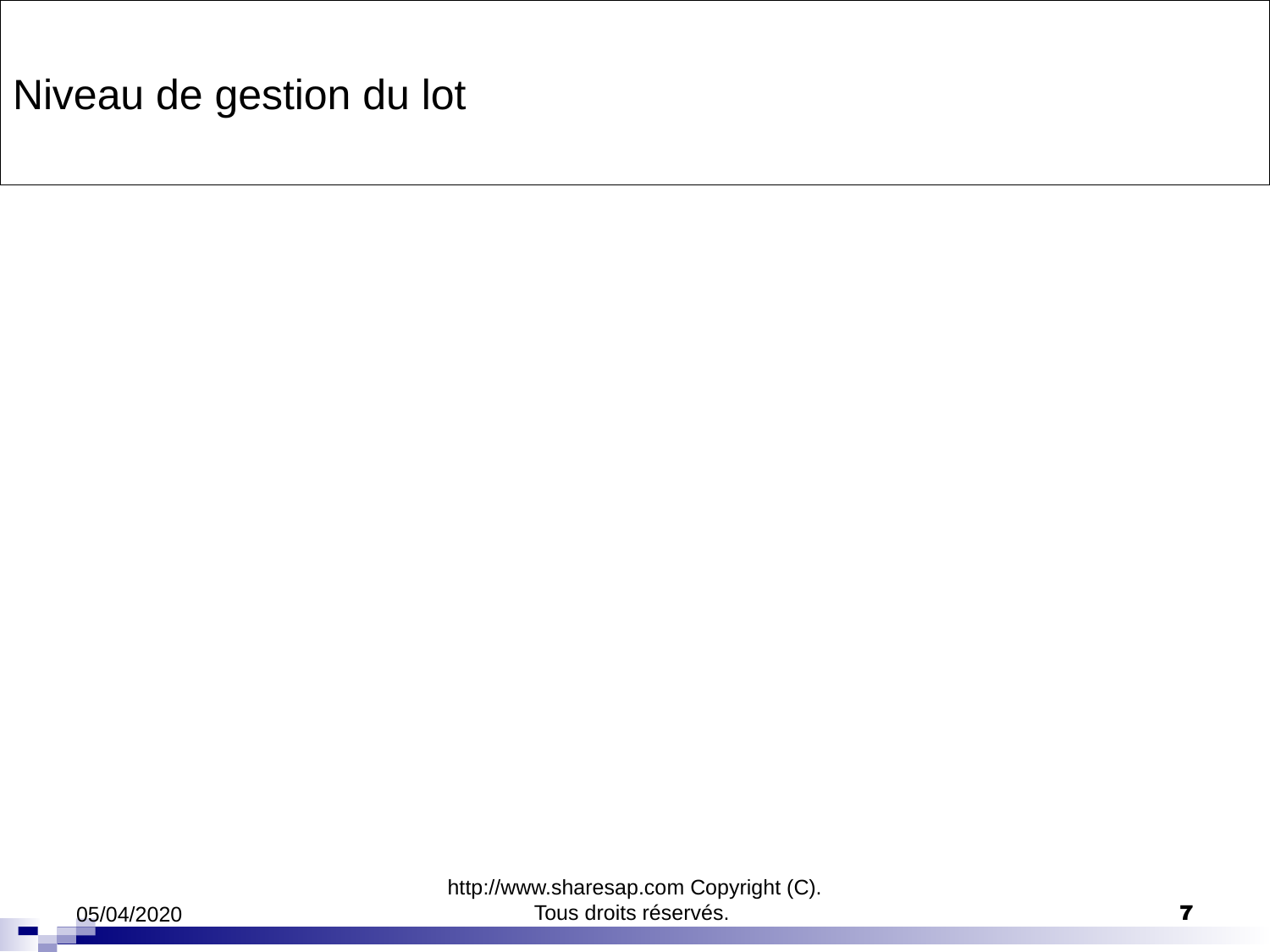

# Niveau de gestion du lot
05/04/2020
http://www.sharesap.com Copyright (C). Tous droits réservés.
7